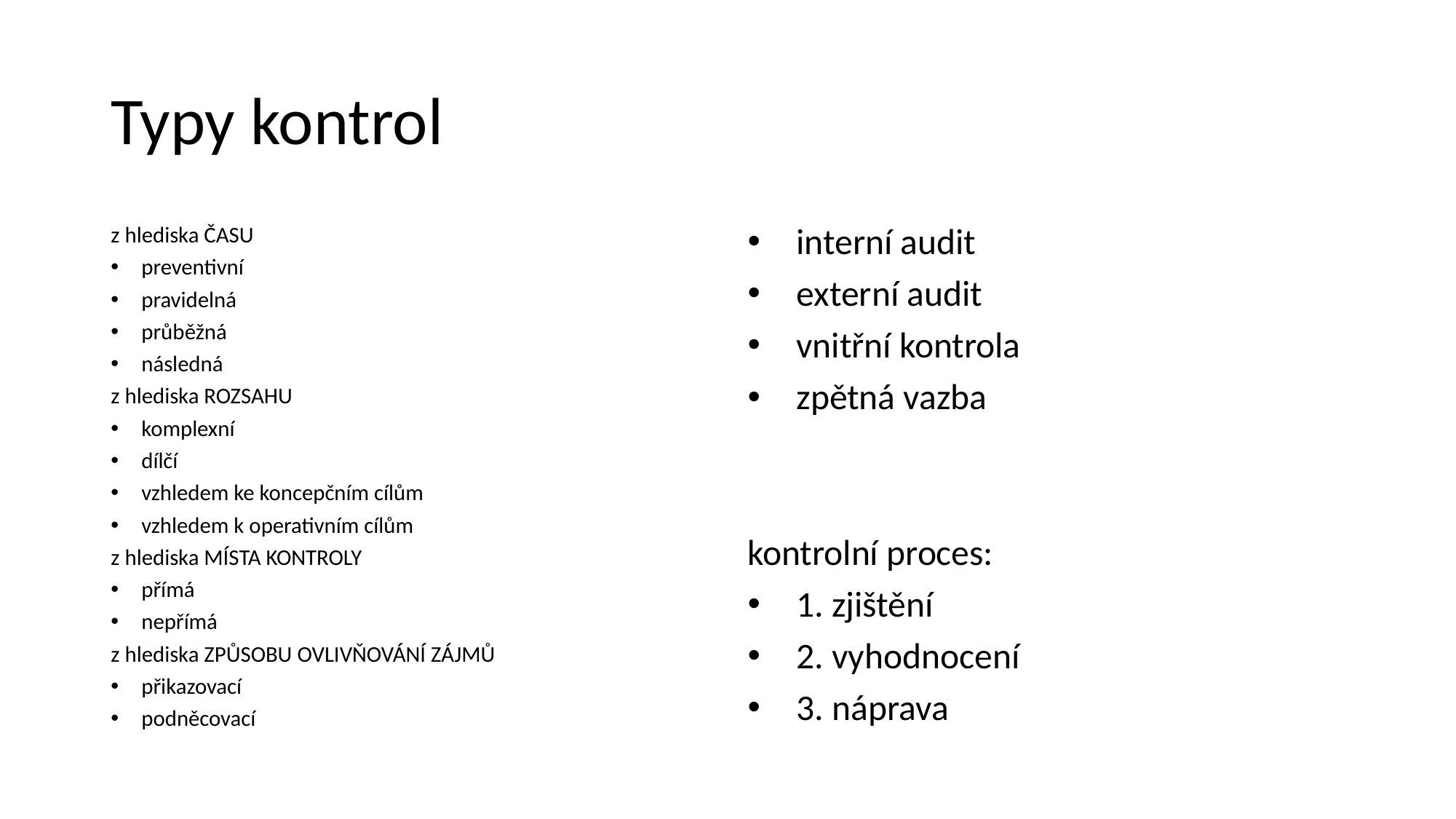

# Typy kontrol
z hlediska ČASU
preventivní
pravidelná
průběžná
následná
z hlediska ROZSAHU
komplexní
dílčí
vzhledem ke koncepčním cílům
vzhledem k operativním cílům
z hlediska MÍSTA KONTROLY
přímá
nepřímá
z hlediska ZPŮSOBU OVLIVŇOVÁNÍ ZÁJMŮ
přikazovací
podněcovací

interní audit
externí audit
vnitřní kontrola
zpětná vazba

kontrolní proces:
1. zjištění
2. vyhodnocení
3. náprava